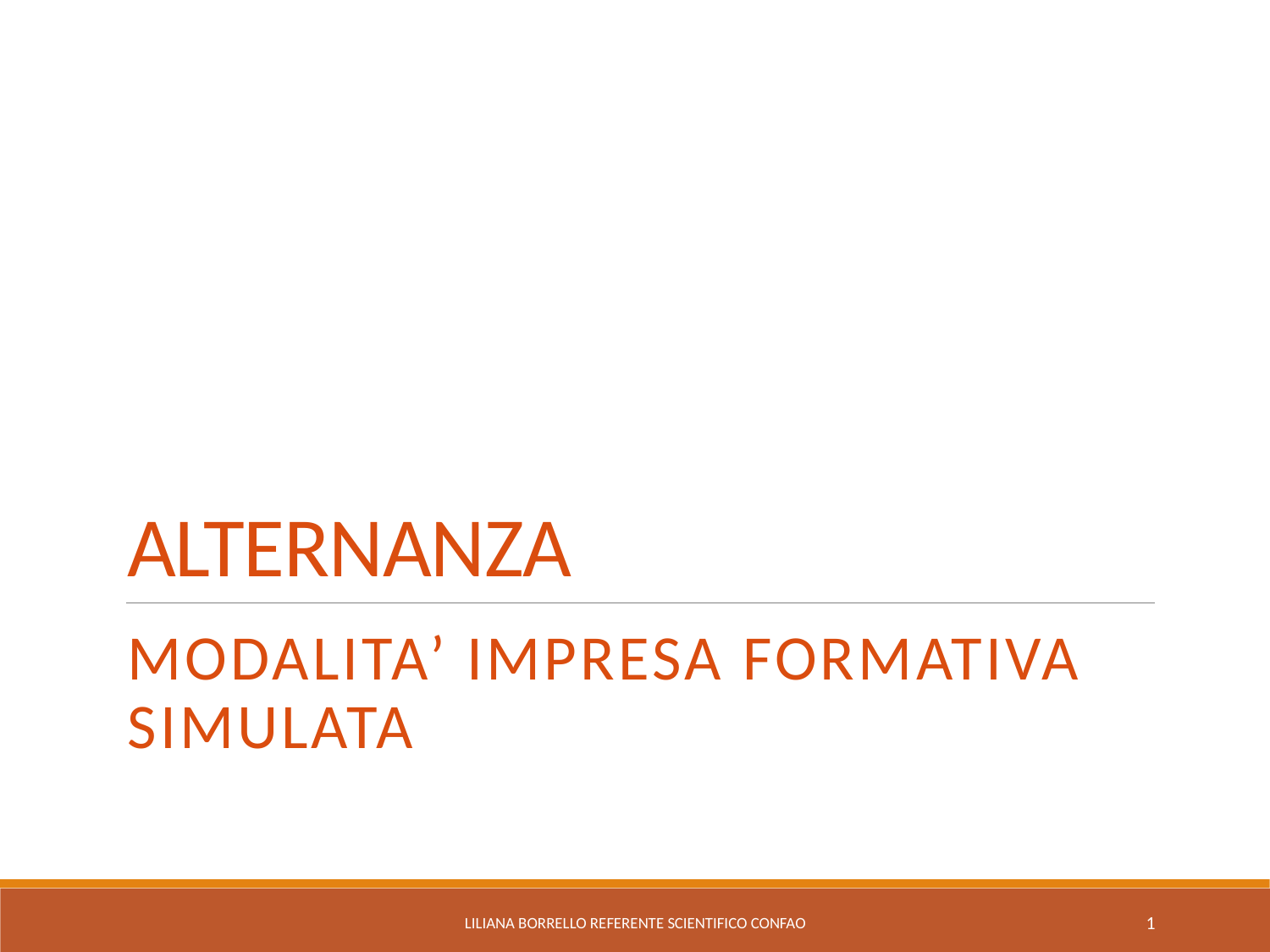

# ALTERNANZA
MODALITA’ IMPRESA FOrMATIVA SIMULATA
LILIANA BORRELLO referente scientifico Confao
1